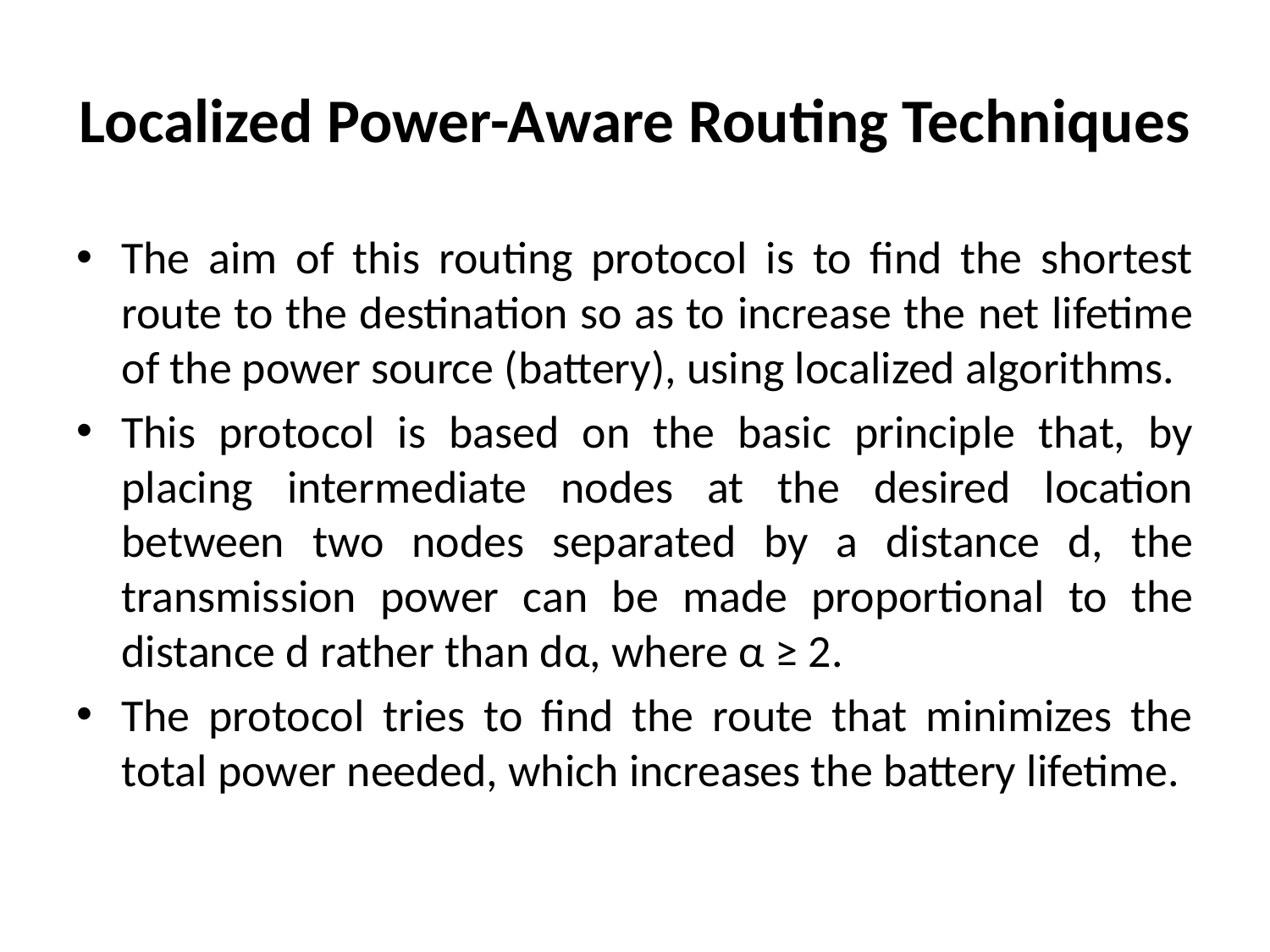

# Localized Power-Aware Routing Techniques
The aim of this routing protocol is to find the shortest route to the destination so as to increase the net lifetime of the power source (battery), using localized algorithms.
This protocol is based on the basic principle that, by placing intermediate nodes at the desired location between two nodes separated by a distance d, the transmission power can be made proportional to the distance d rather than dα, where α ≥ 2.
The protocol tries to find the route that minimizes the total power needed, which increases the battery lifetime.